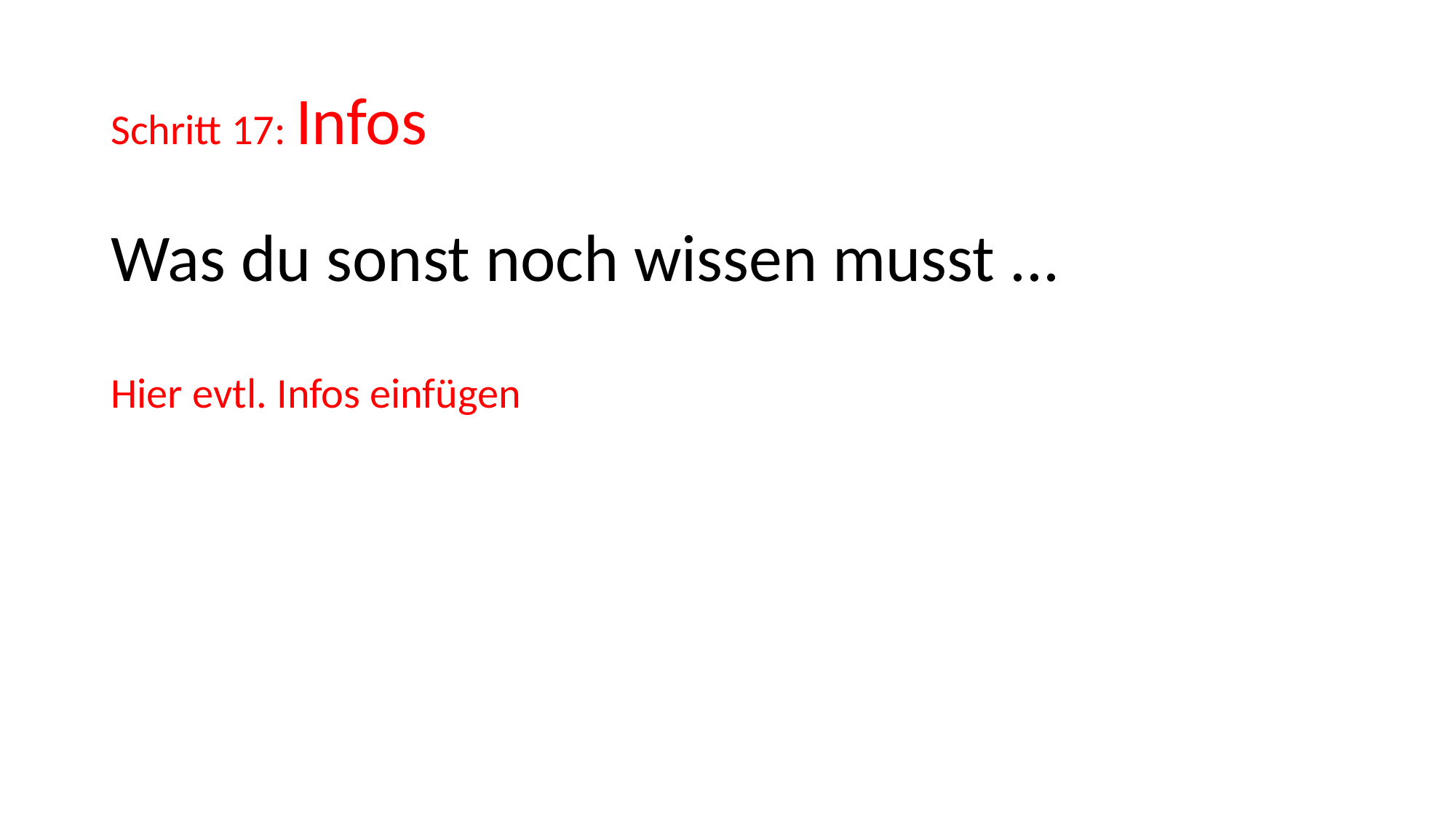

# Schritt 17: Infos
Was du sonst noch wissen musst ...

Hier evtl. Infos einfügen